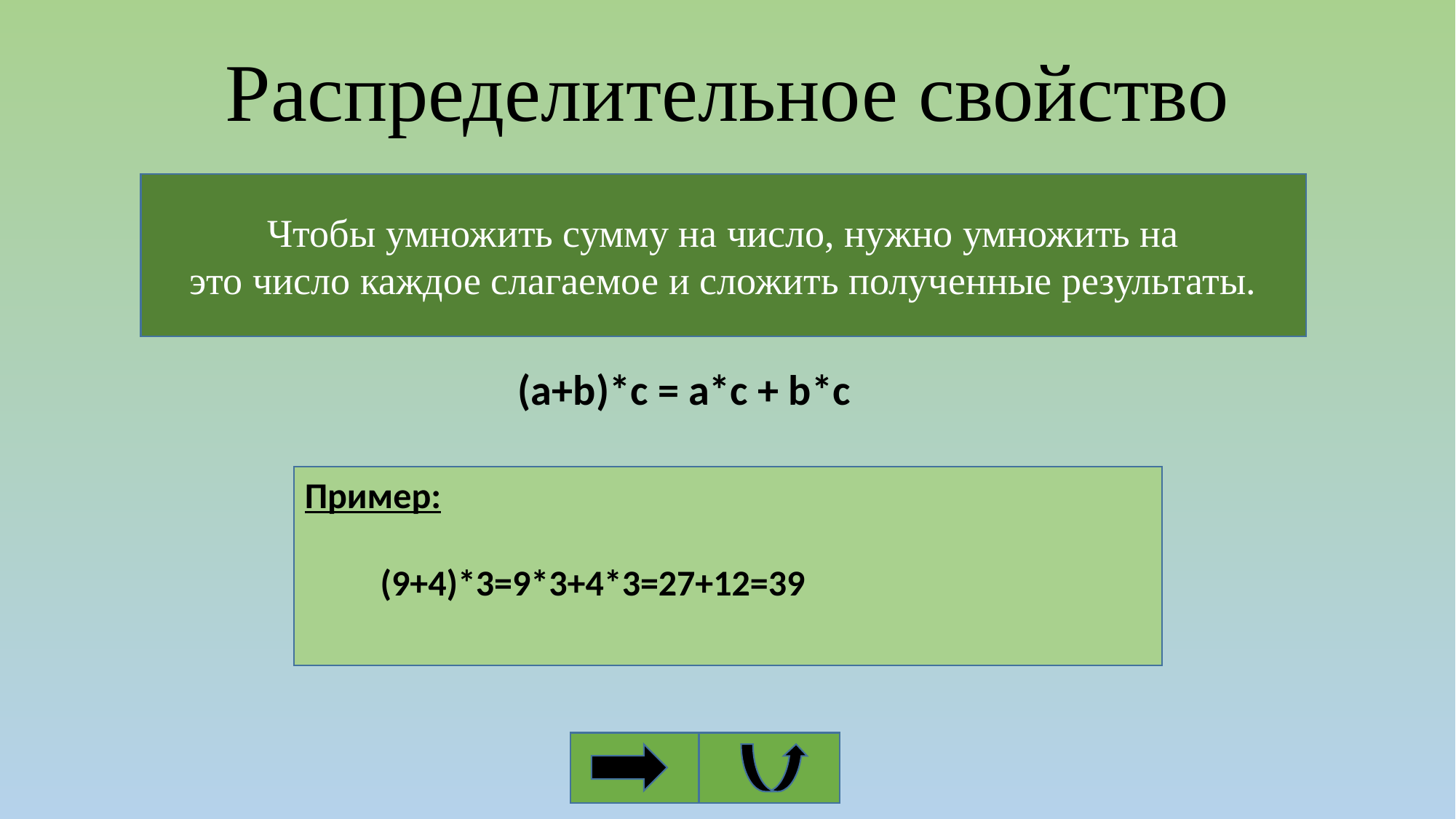

# Распределительное свойство
Чтобы умножить сумму на число, нужно умножить на это число каждое слагаемое и сложить полученные результаты.
(a+b)*c = a*c + b*c
Пример:

(9+4)*3=9*3+4*3=27+12=39